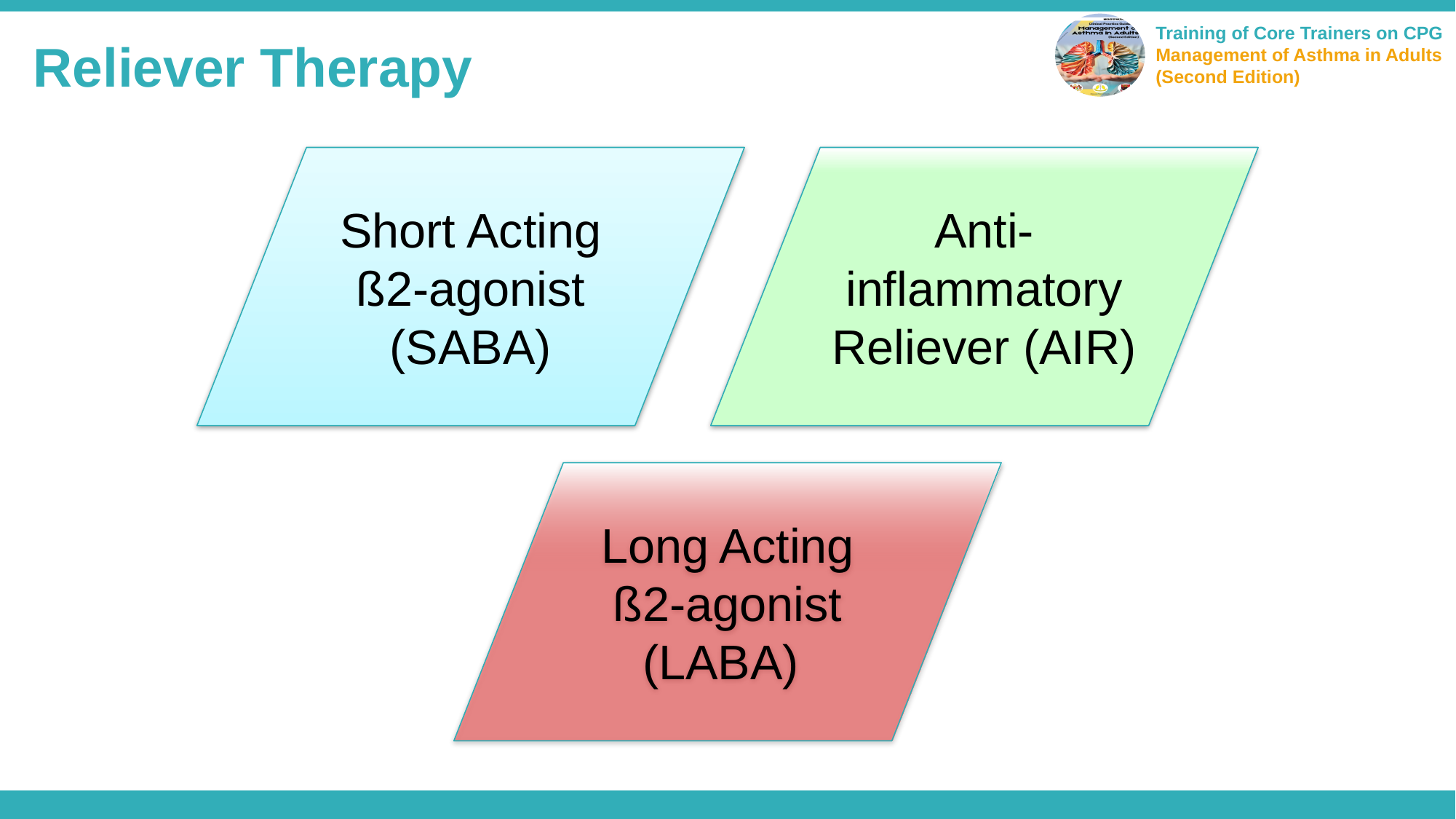

Reliever Therapy
Short Acting ß2-agonist (SABA)
Anti-inflammatory Reliever (AIR)
Long Acting ß2-agonist (LABA)